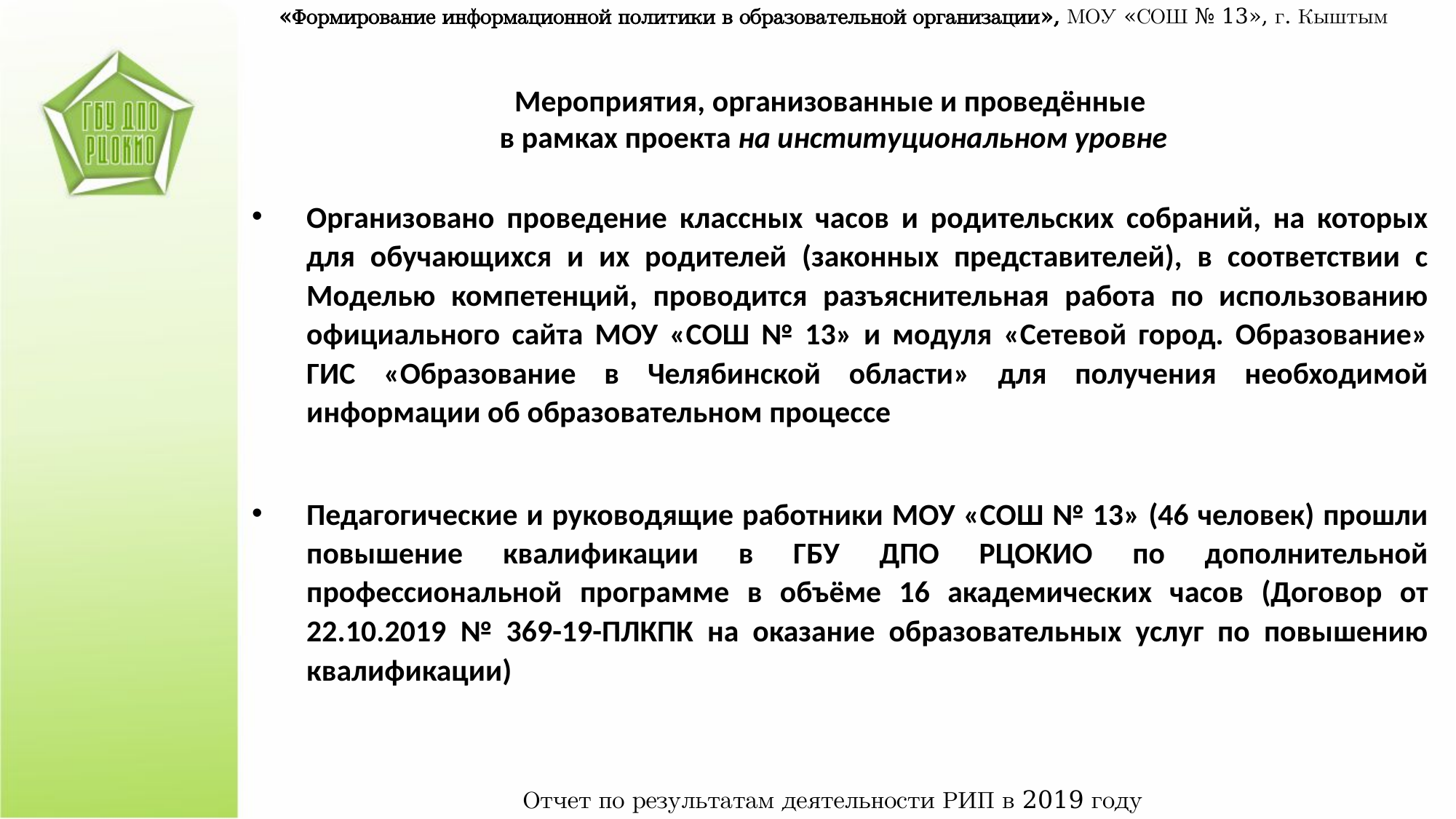

«Формирование информационной политики в образовательной организации», МОУ «СОШ № 13», г. Кыштым
Мероприятия, организованные и проведённые
в рамках проекта на институциональном уровне
Организовано проведение классных часов и родительских собраний, на которых для обучающихся и их родителей (законных представителей), в соответствии с Моделью компетенций, проводится разъяснительная работа по использованию официального сайта МОУ «СОШ № 13» и модуля «Сетевой город. Образование» ГИС «Образование в Челябинской области» для получения необходимой информации об образовательном процессе

Педагогические и руководящие работники МОУ «СОШ № 13» (46 человек) прошли повышение квалификации в ГБУ ДПО РЦОКИО по дополнительной профессиональной программе в объёме 16 академических часов (Договор от 22.10.2019 № 369-19-ПЛКПК на оказание образовательных услуг по повышению квалификации)

Отчет по результатам деятельности РИП в 2019 году